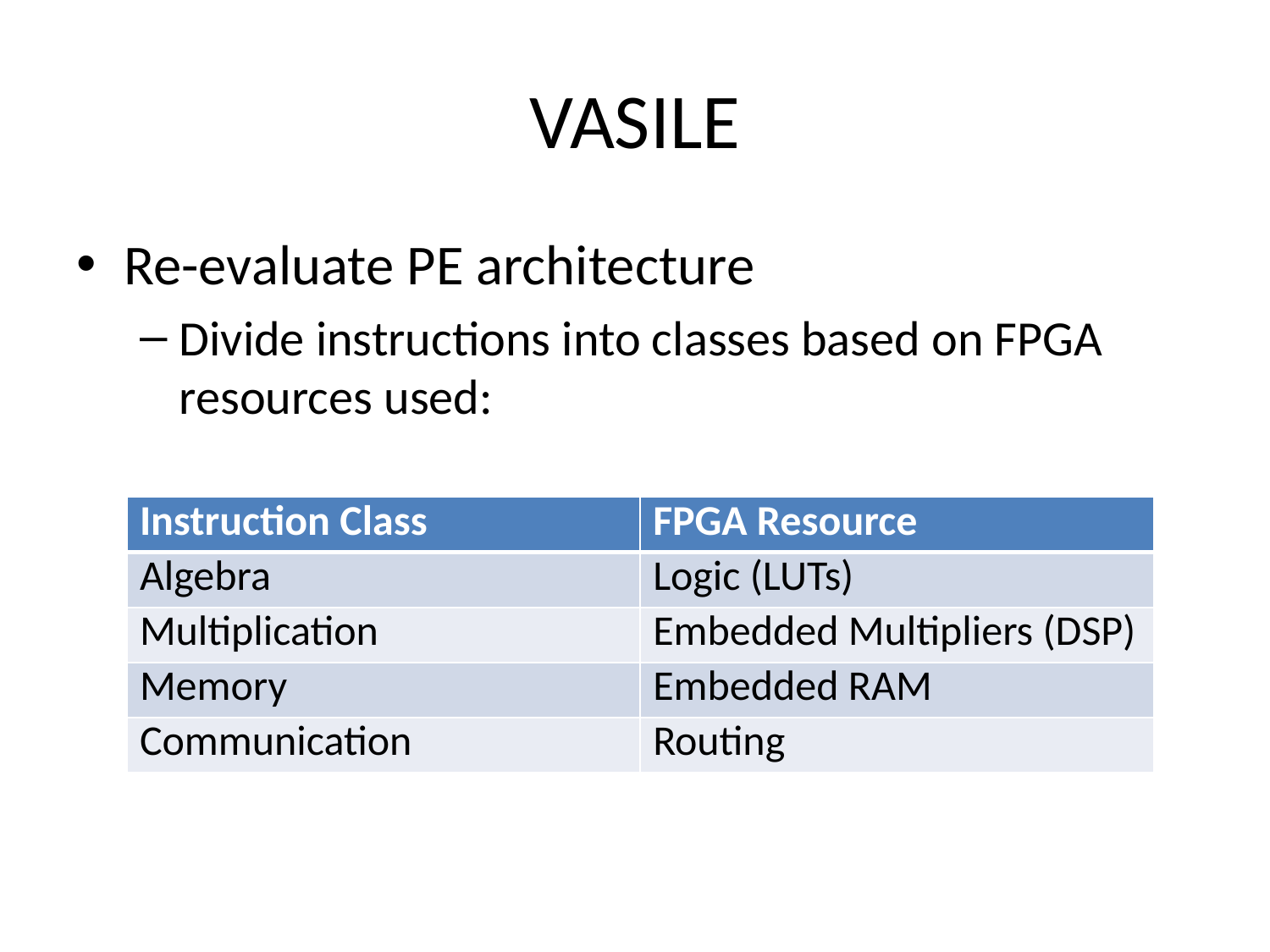

# VASILE
Re-evaluate PE architecture
Divide instructions into classes based on FPGA resources used:

| Instruction Class | FPGA Resource |
| --- | --- |
| Algebra | Logic (LUTs) |
| Multiplication | Embedded Multipliers (DSP) |
| Memory | Embedded RAM |
| Communication | Routing |